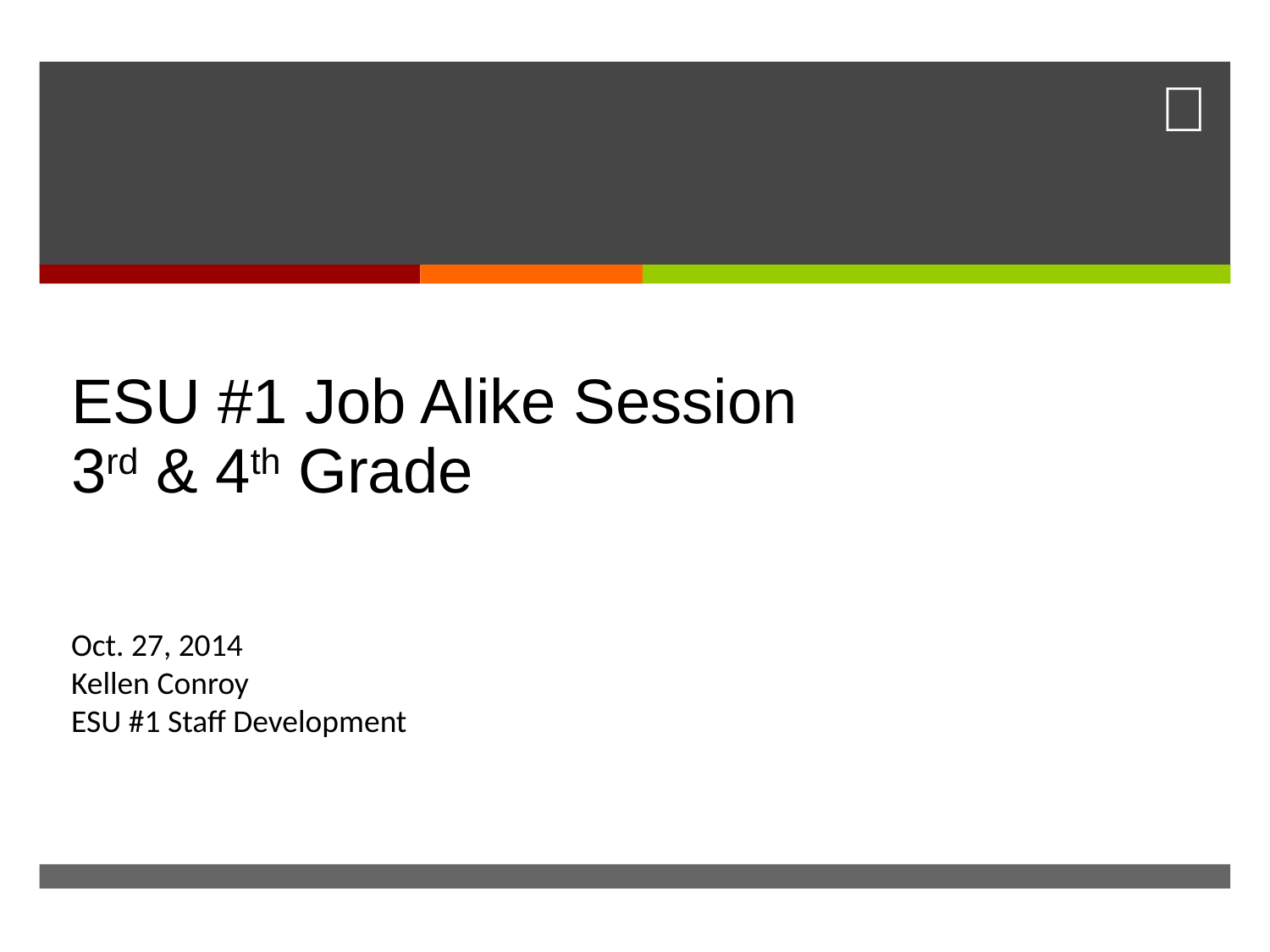

# ESU #1 Job Alike Session 3rd & 4th Grade
Oct. 27, 2014
Kellen Conroy
ESU #1 Staff Development